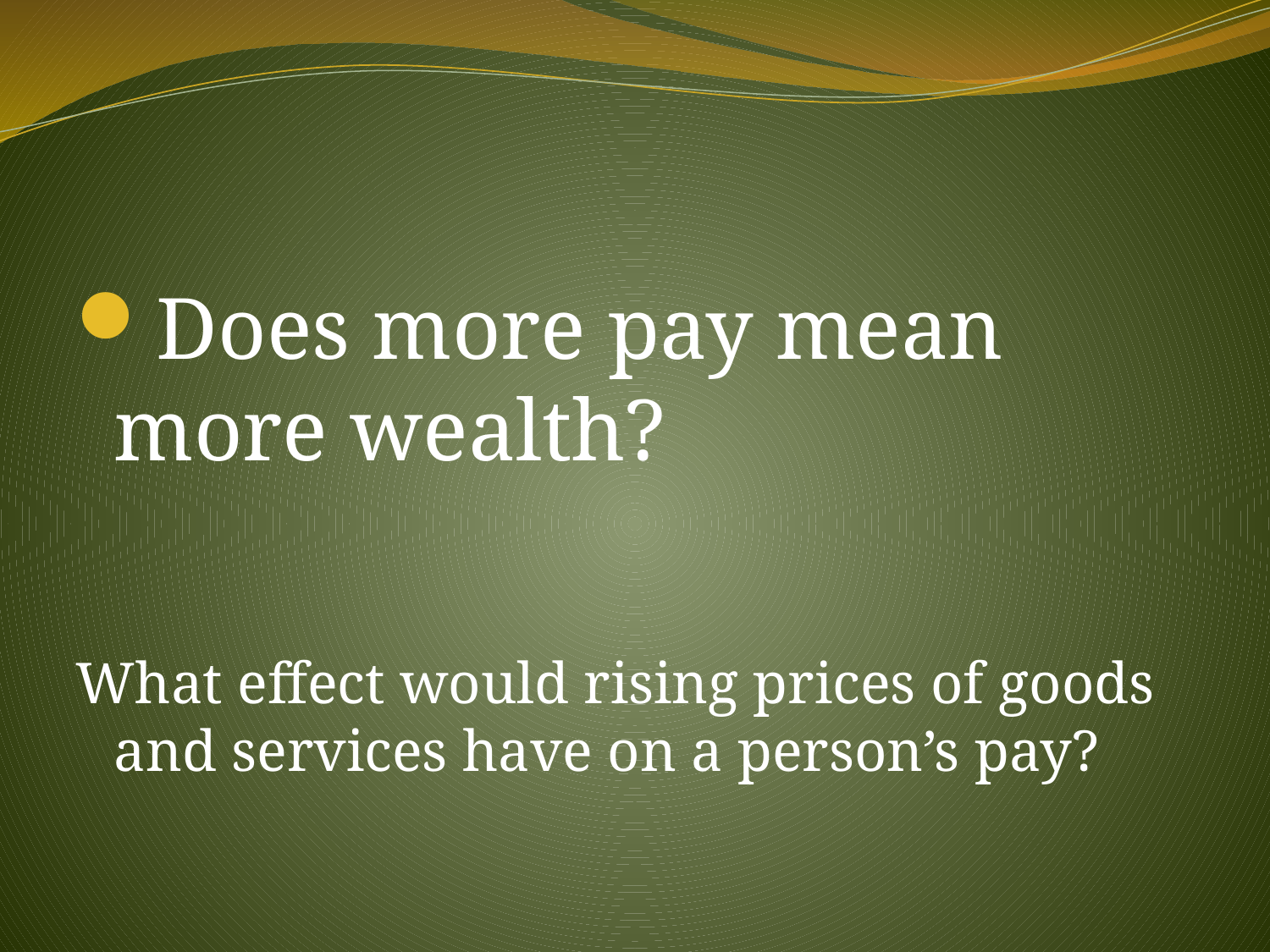

#
Does more pay mean more wealth?

What effect would rising prices of goods and services have on a person’s pay?